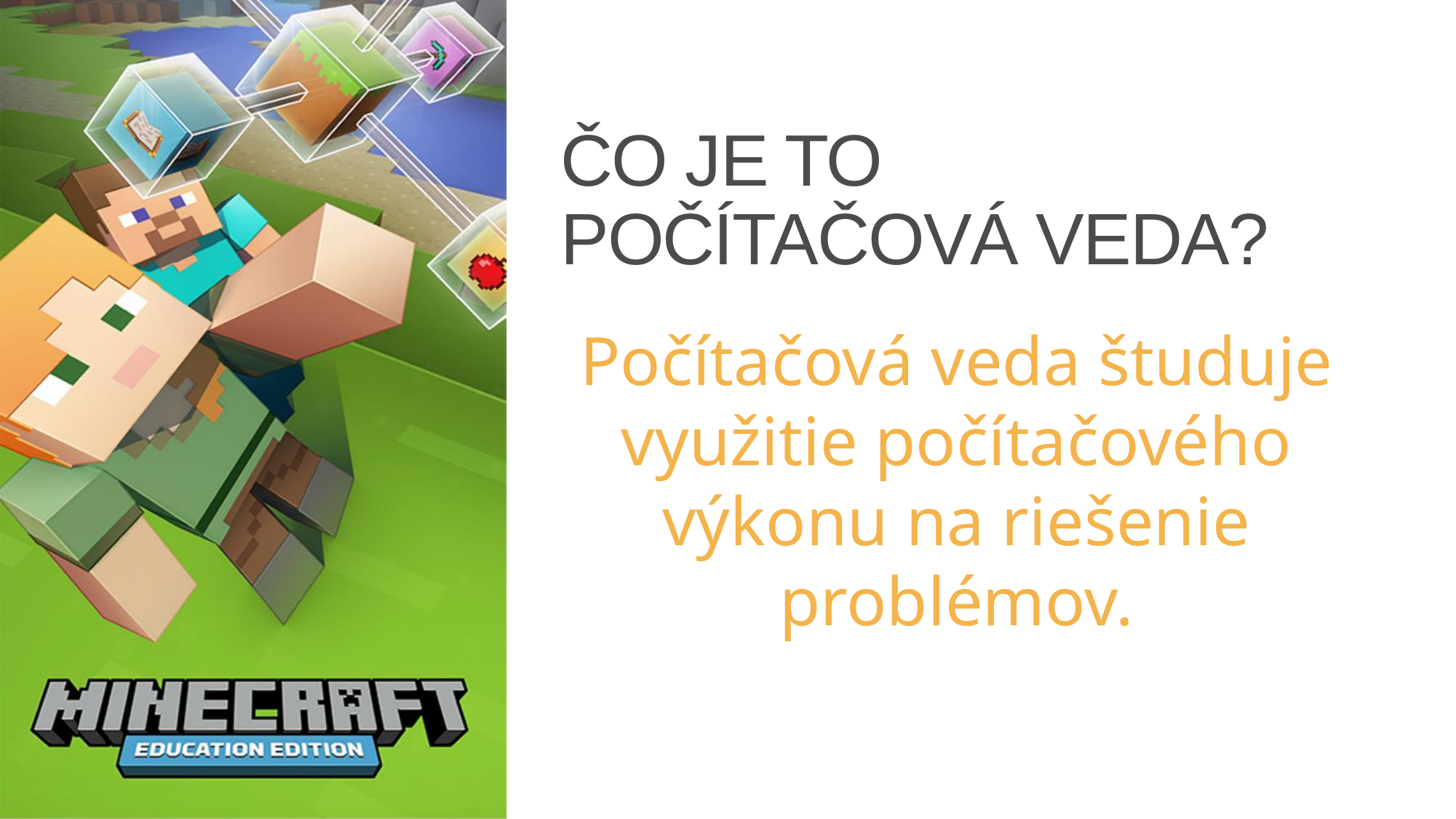

# Čo je to počítačová veda?
Počítačová veda študuje využitie počítačového výkonu na riešenie problémov.